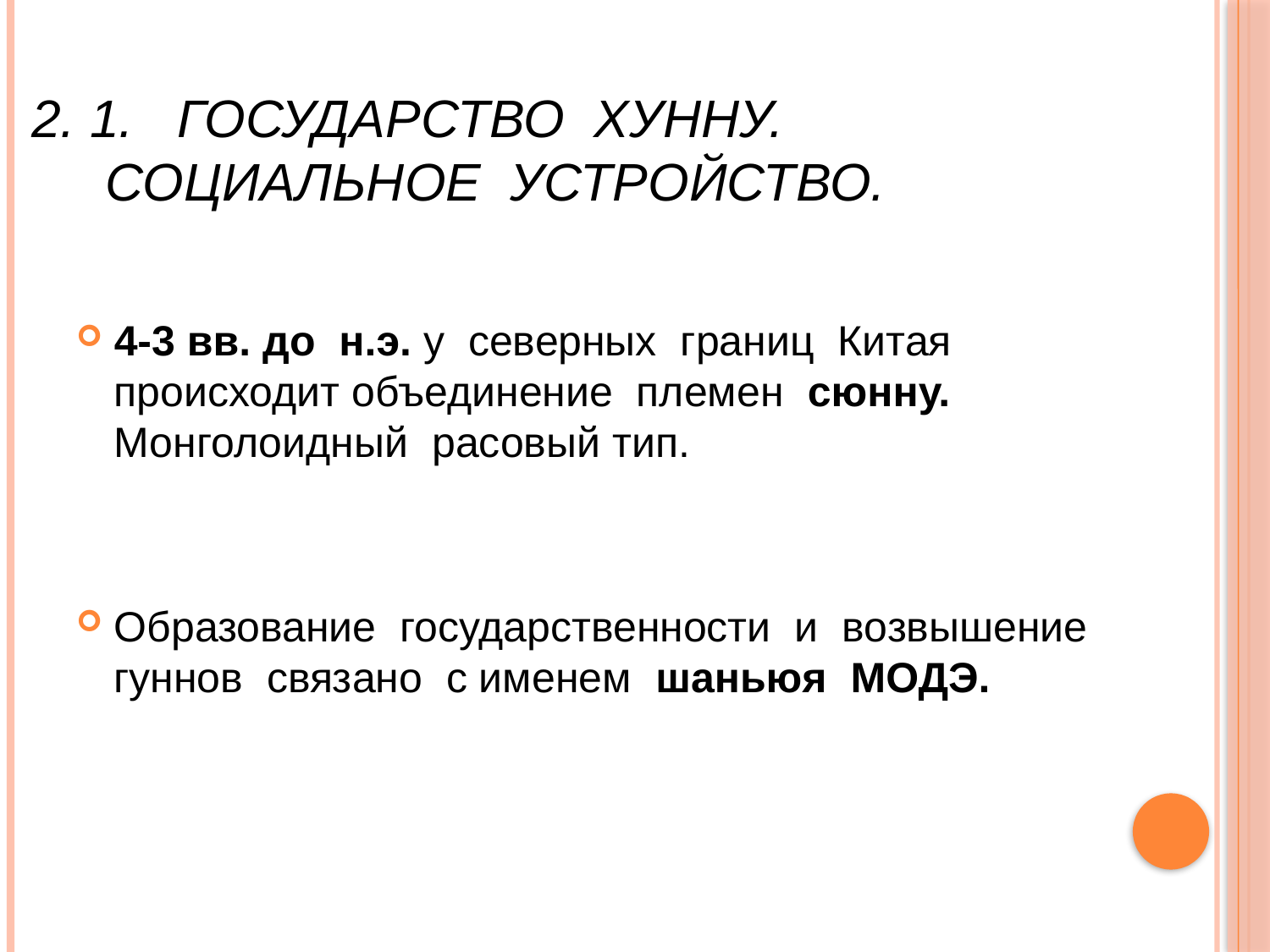

# 2. 1.   Государство  хунну. Социальное  устройство.
4-3 вв. до  н.э. у  северных  границ  Китая  происходит объединение  племен  сюнну.  Монголоидный  расовый тип.

Образование  государственности  и  возвышение гуннов  связано  с именем  шаньюя  МОДЭ.